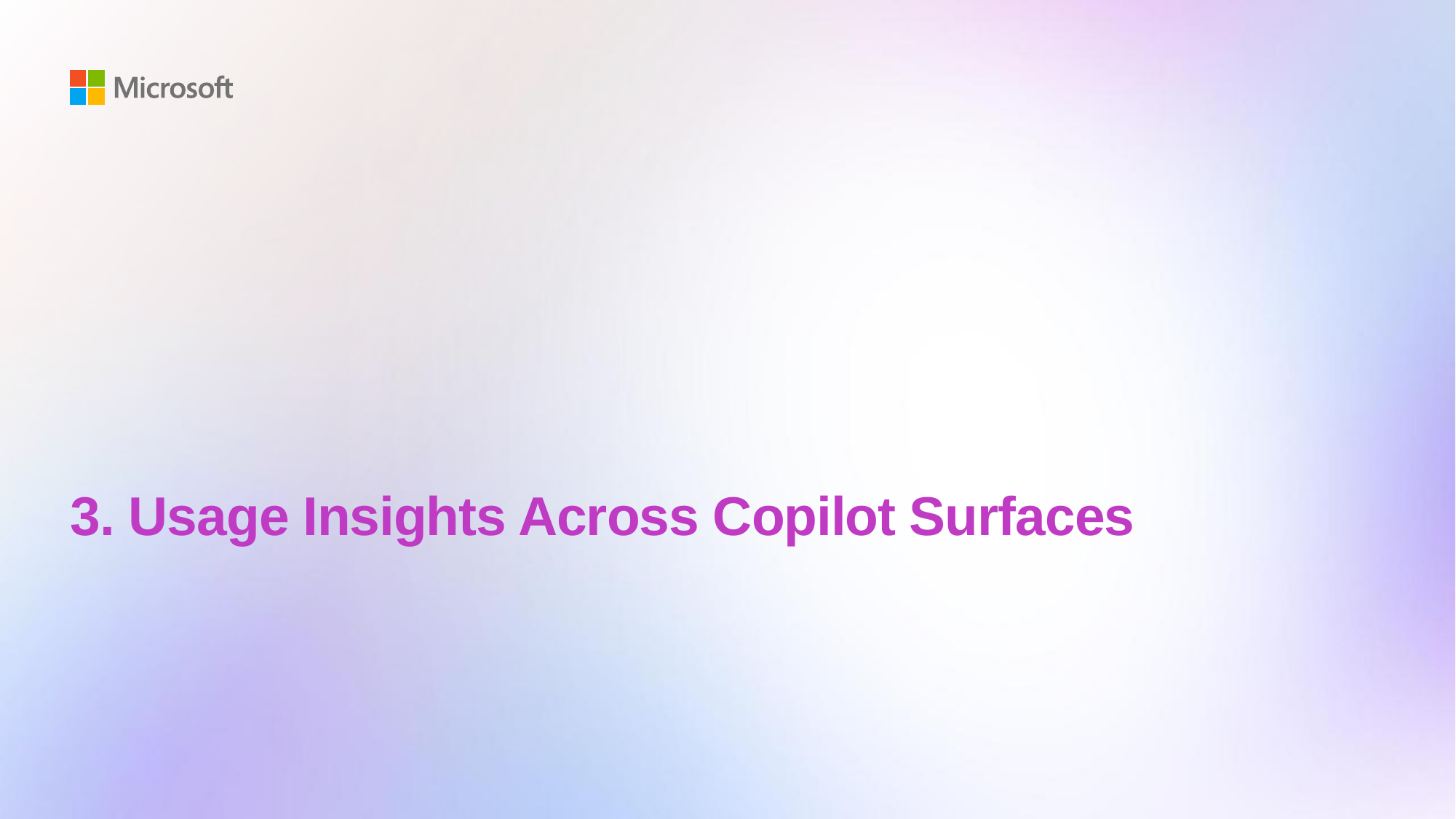

# 3. Usage Insights Across Copilot Surfaces